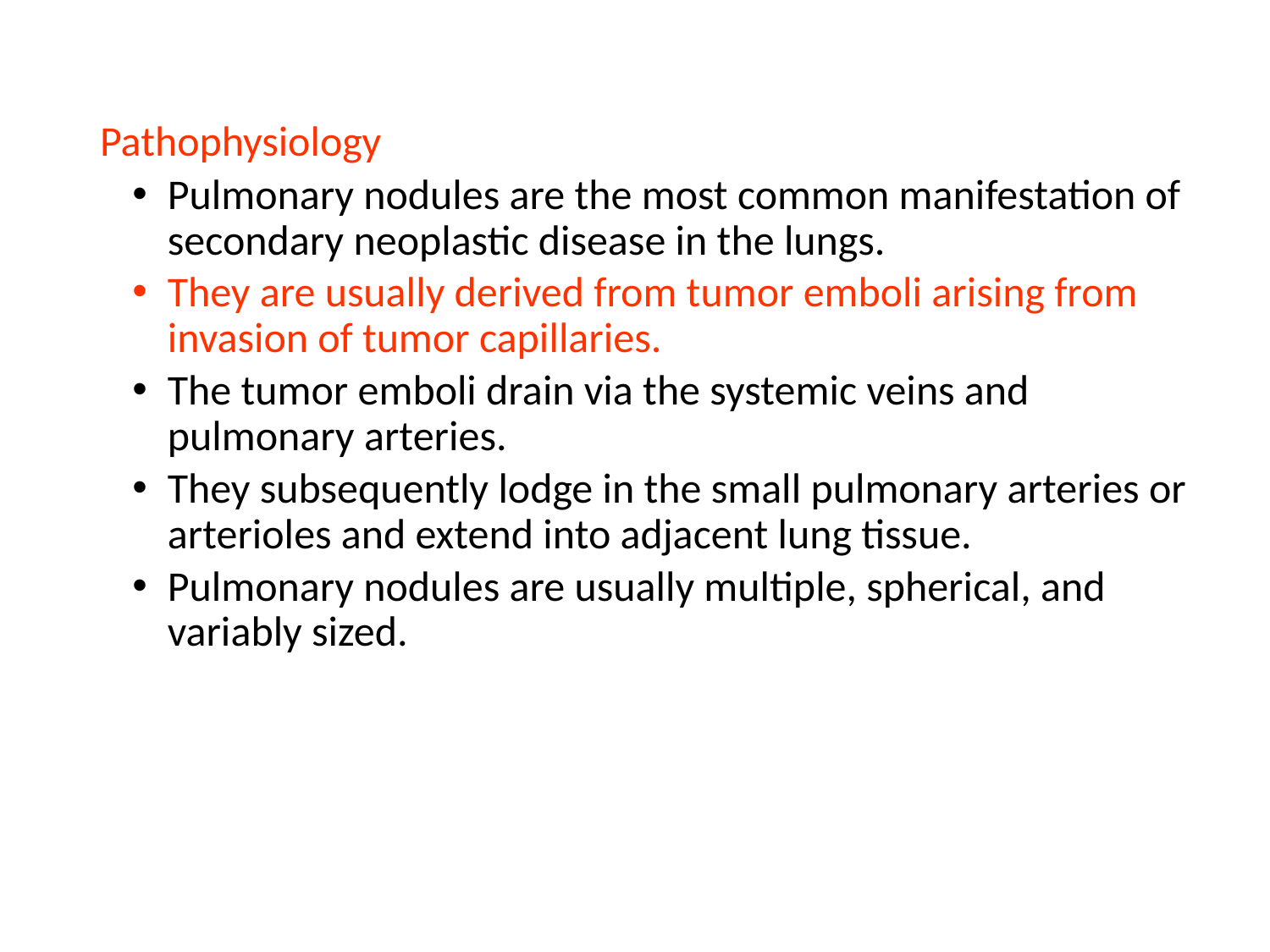

# Pathophysiology
Pulmonary nodules are the most common manifestation of secondary neoplastic disease in the lungs.
They are usually derived from tumor emboli arising from invasion of tumor capillaries.
The tumor emboli drain via the systemic veins and pulmonary arteries.
They subsequently lodge in the small pulmonary arteries or arterioles and extend into adjacent lung tissue.
Pulmonary nodules are usually multiple, spherical, and variably sized.